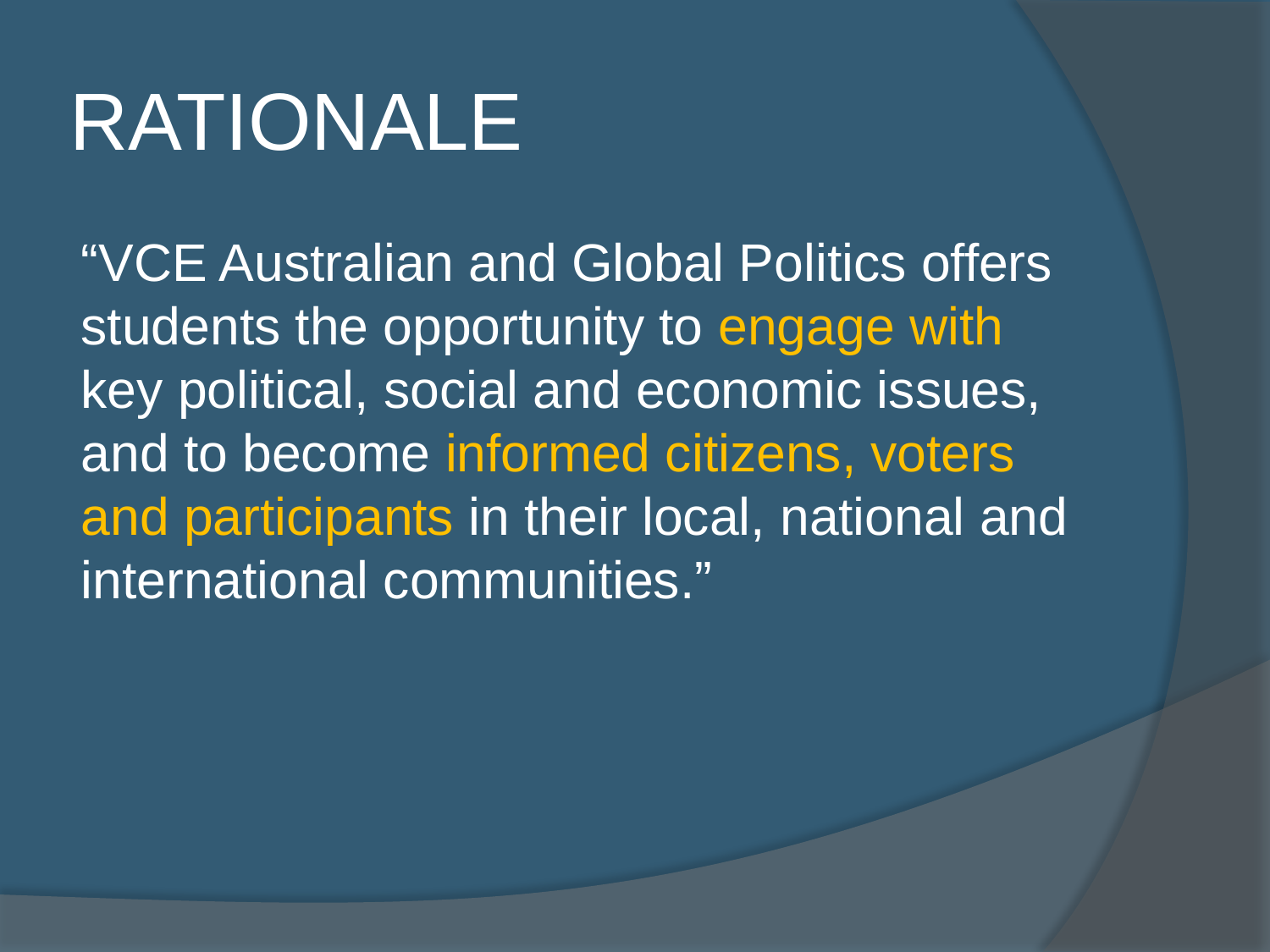

# RATIONALE
“VCE Australian and Global Politics offers students the opportunity to engage with key political, social and economic issues, and to become informed citizens, voters and participants in their local, national and international communities.”